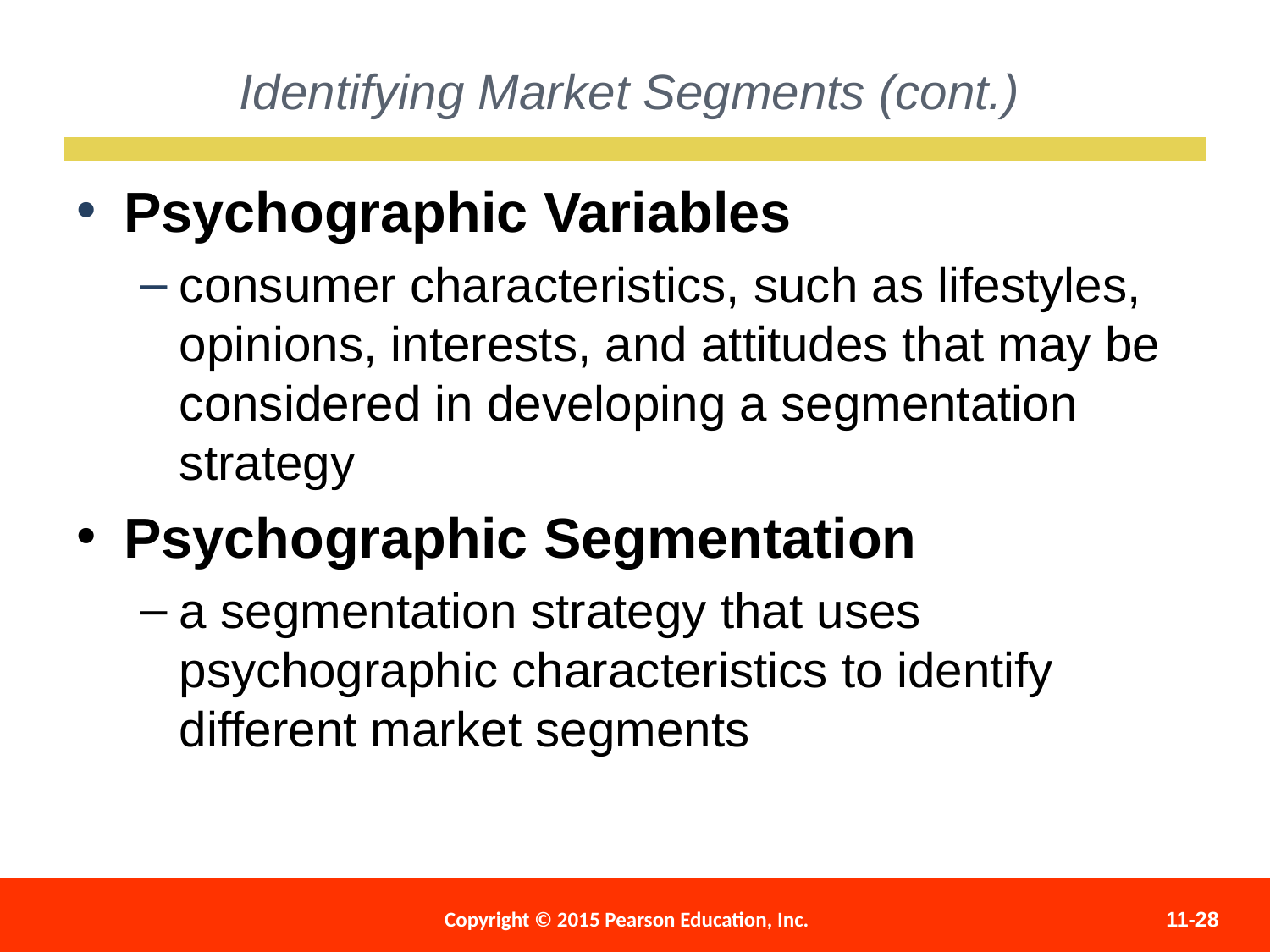

Identifying Market Segments (cont.)
Psychographic Variables
consumer characteristics, such as lifestyles, opinions, interests, and attitudes that may be considered in developing a segmentation strategy
Psychographic Segmentation
a segmentation strategy that uses  psychographic characteristics to identify different market segments